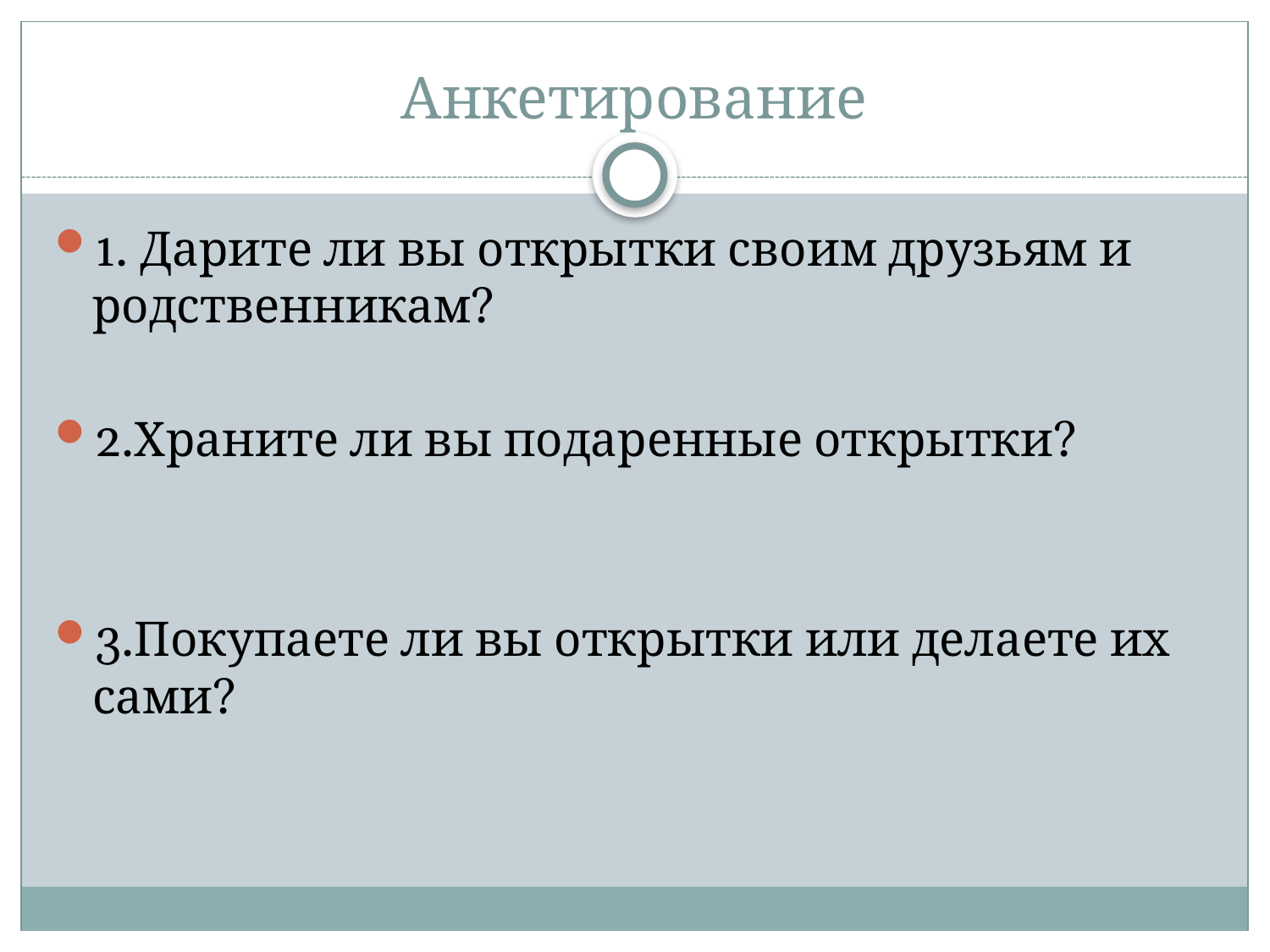

# Анкетирование
1. Дарите ли вы открытки своим друзьям и родственникам?

2.Храните ли вы подаренные открытки?

3.Покупаете ли вы открытки или делаете их сами?